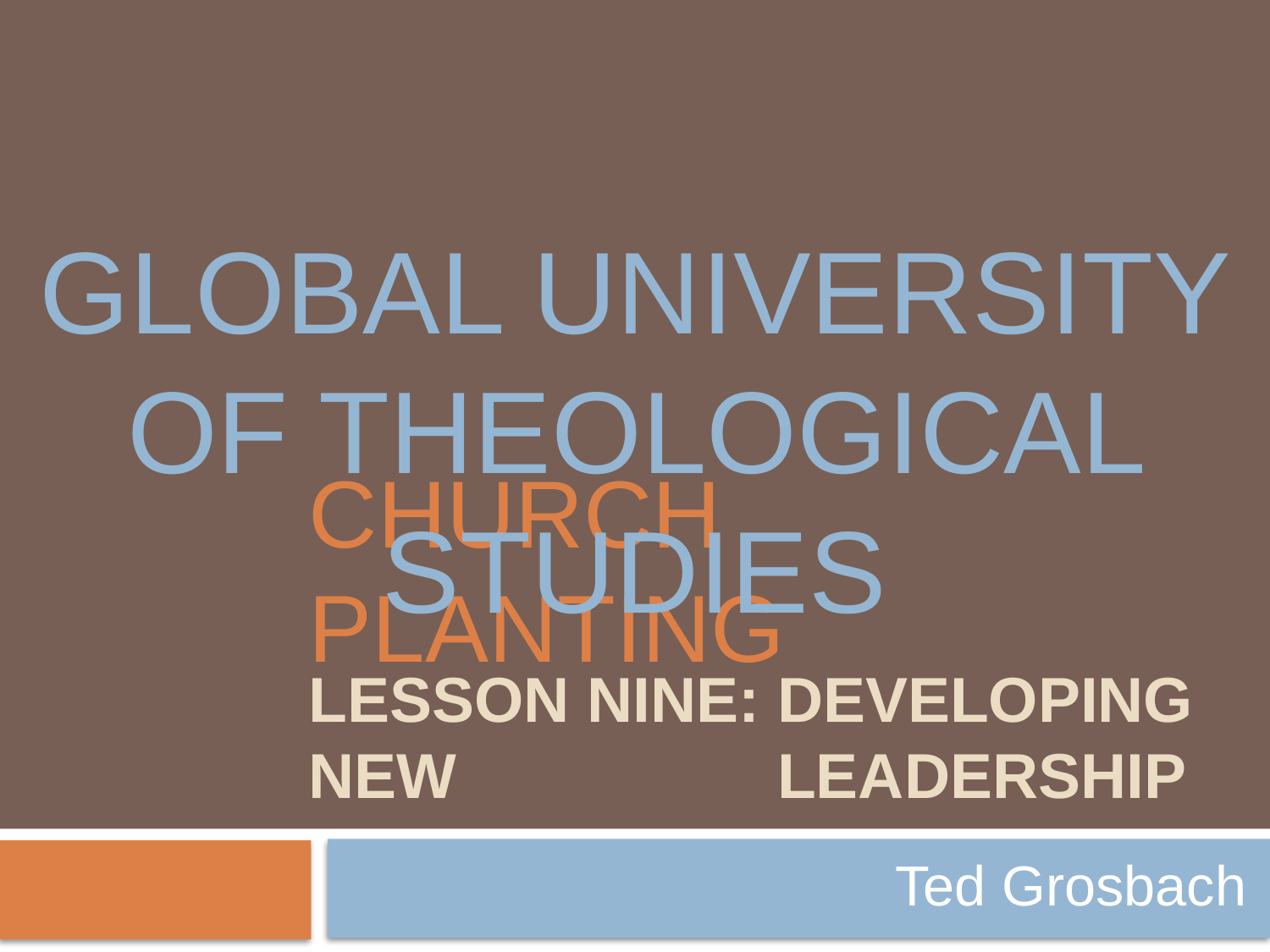

GLOBAL UNIVERSITY OF THEOLOGICAL STUDIES
# Church Planting
Lesson Nine: Developing New 		     Leadership
Ted Grosbach